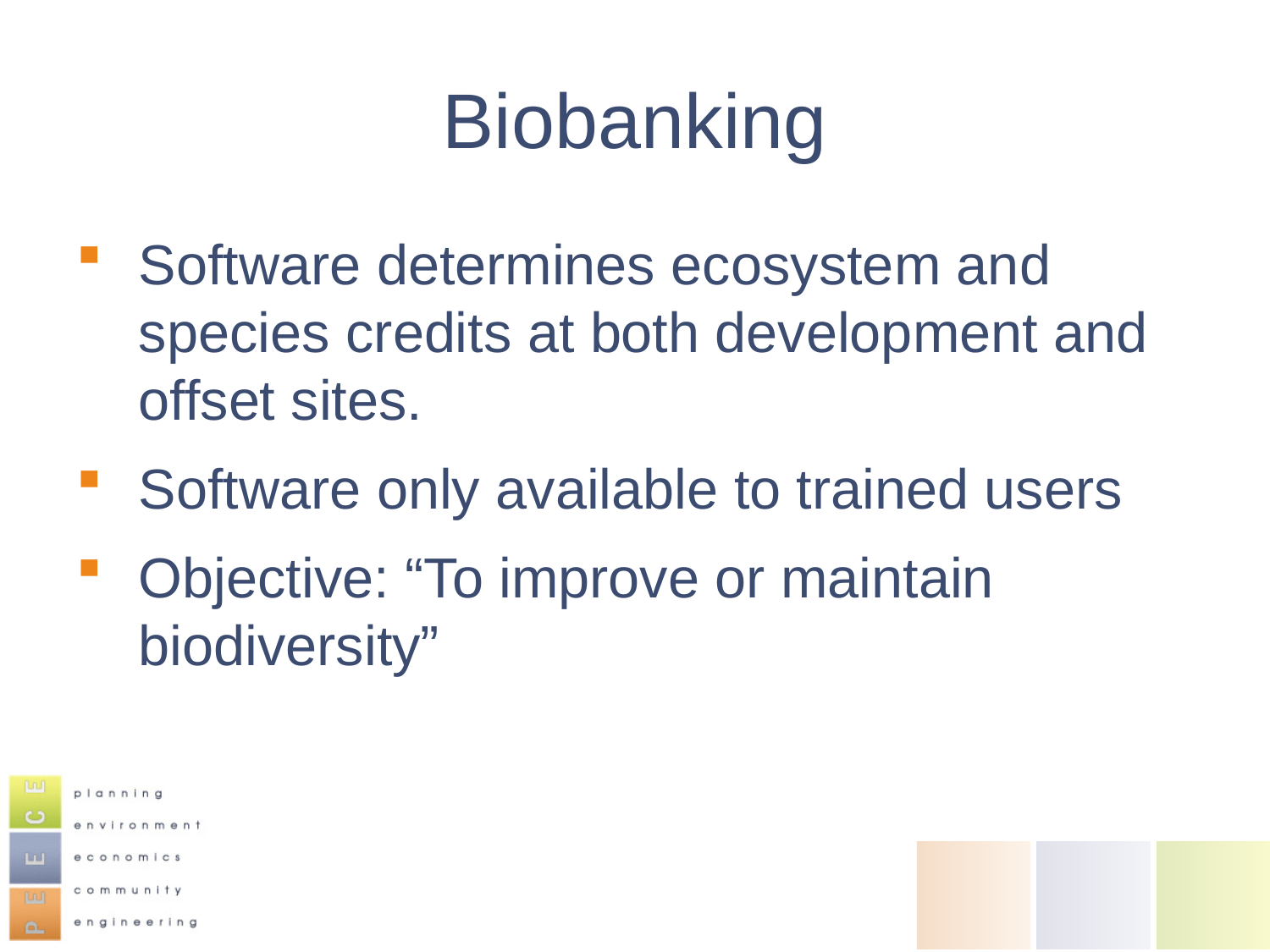

# Biobanking
Software determines ecosystem and species credits at both development and offset sites.
Software only available to trained users
Objective: “To improve or maintain biodiversity”